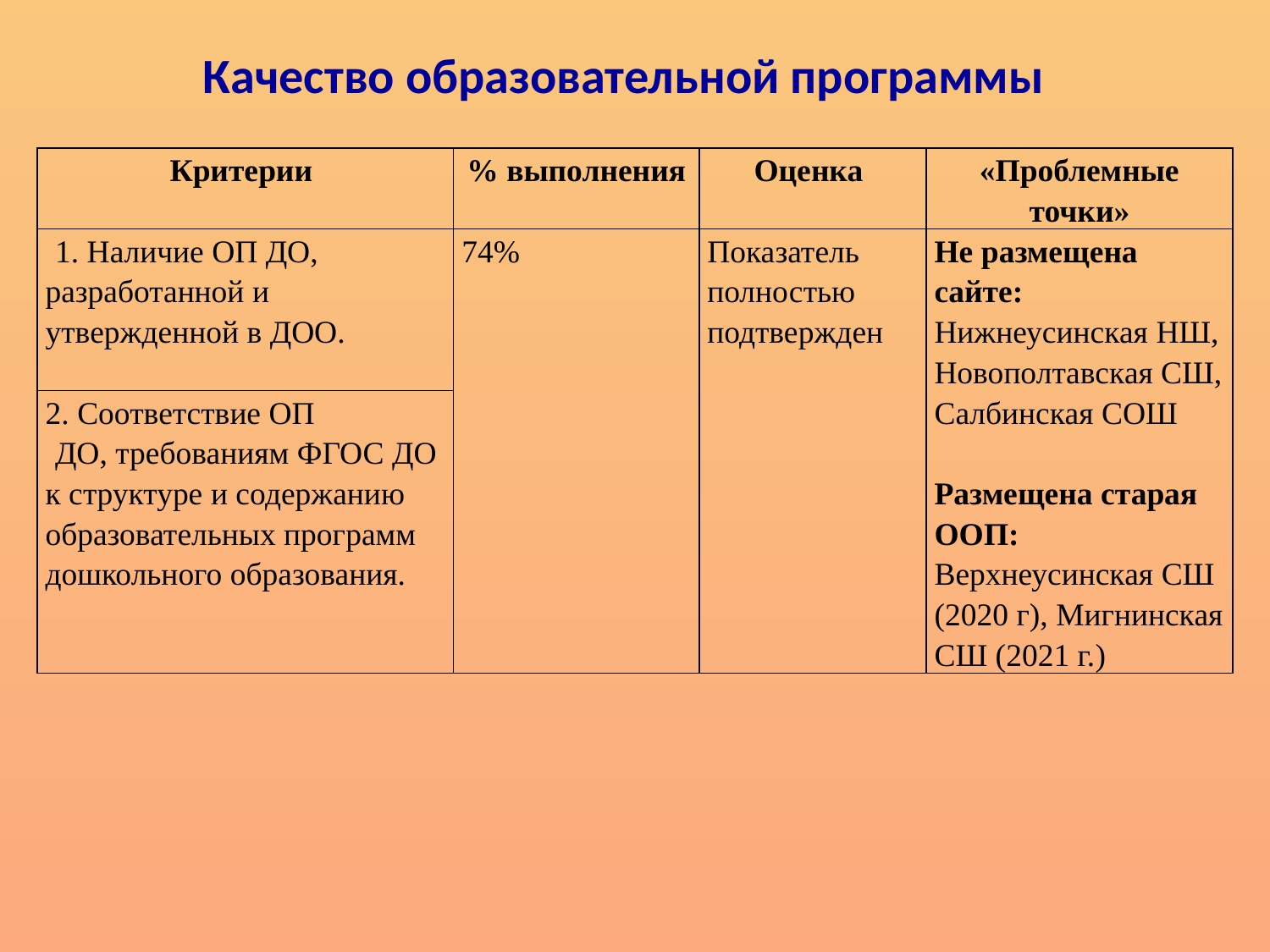

Качество образовательной программы
| Критерии | % выполнения | Оценка | «Проблемные точки» |
| --- | --- | --- | --- |
| 1. Наличие ОП ДО, разработанной и утвержденной в ДОО. | 74% | Показатель полностью подтвержден | Не размещена сайте: Нижнеусинская НШ, Новополтавская СШ, Салбинская СОШ Размещена старая ООП: Верхнеусинская СШ (2020 г), Мигнинская СШ (2021 г.) |
| 2. Соответствие ОП ДО, требованиям ФГОС ДО к структуре и содержанию образовательных программ дошкольного образования. |  |  |  |